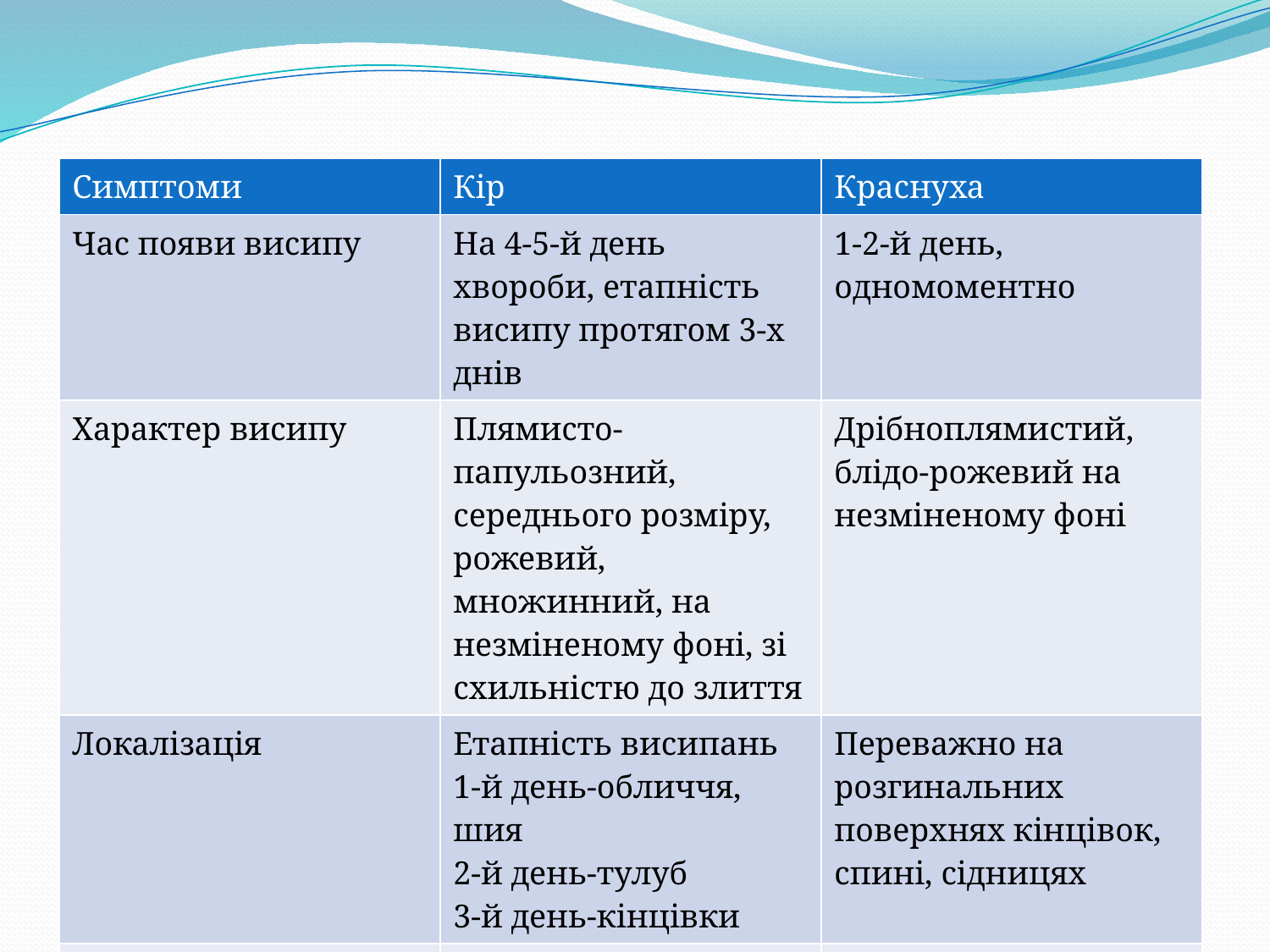

# Диференціальна діагностика
| Симптоми | Кір | Краснуха |
| --- | --- | --- |
| Час появи висипу | На 4-5-й день хвороби, етапність висипу протягом 3-х днів | 1-2-й день, одномоментно |
| Характер висипу | Плямисто-папульозний, середнього розміру, рожевий, множинний, на незміненому фоні, зі схильністю до злиття | Дрібноплямистий, блідо-рожевий на незміненому фоні |
| Локалізація | Етапність висипань 1-й день-обличчя, шия 2-й день-тулуб 3-й день-кінцівки | Переважно на розгинальних поверхнях кінцівок, спині, сідницях |
| Зникнення висипу | Поетапно (зверху донизу), пігментаця, можливе дрібне лущення | Зникає безслідно, лущення відсутнє |